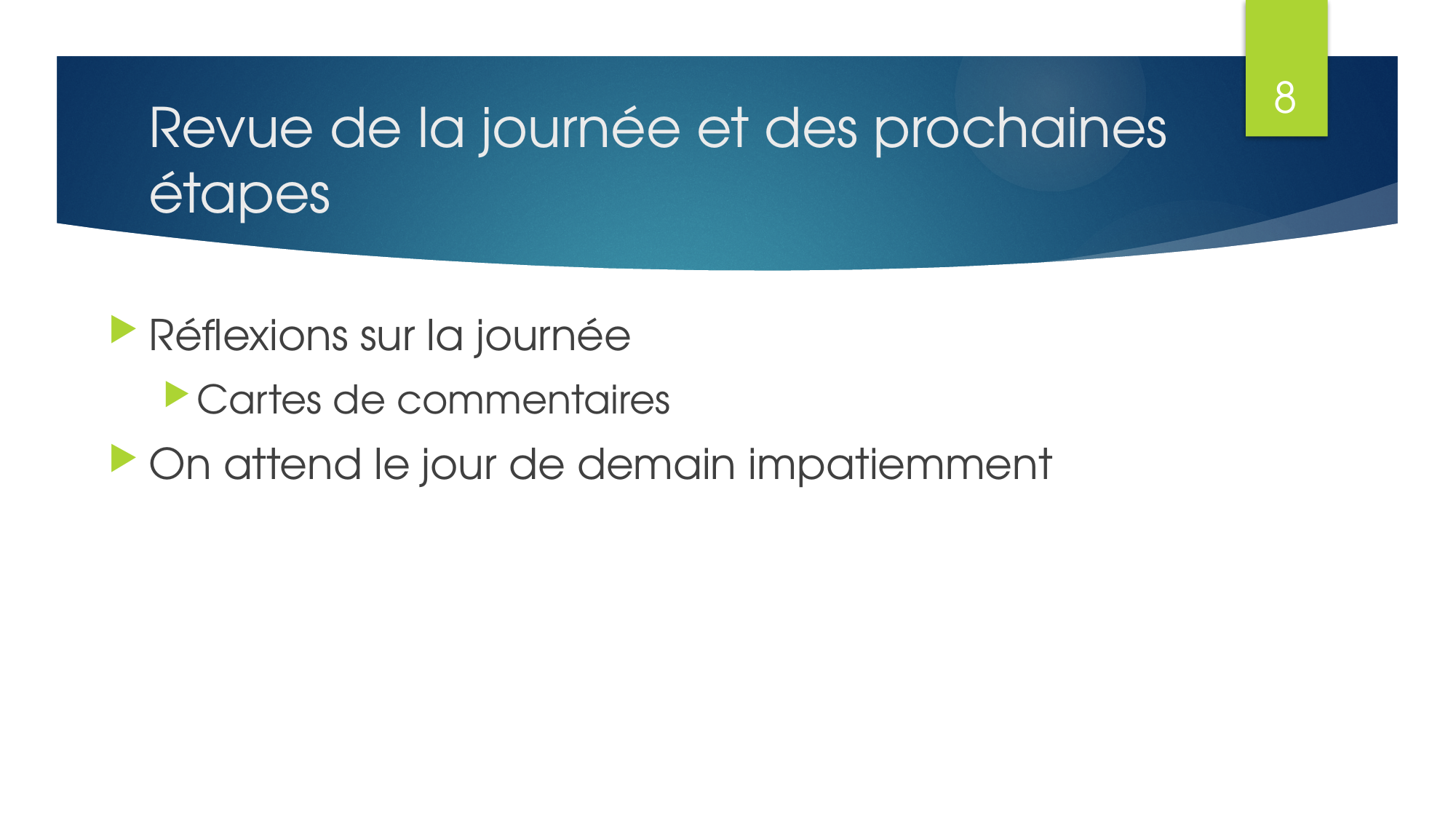

8
# Revue de la journée et des prochaines étapes
Réflexions sur la journée
Cartes de commentaires
On attend le jour de demain impatiemment